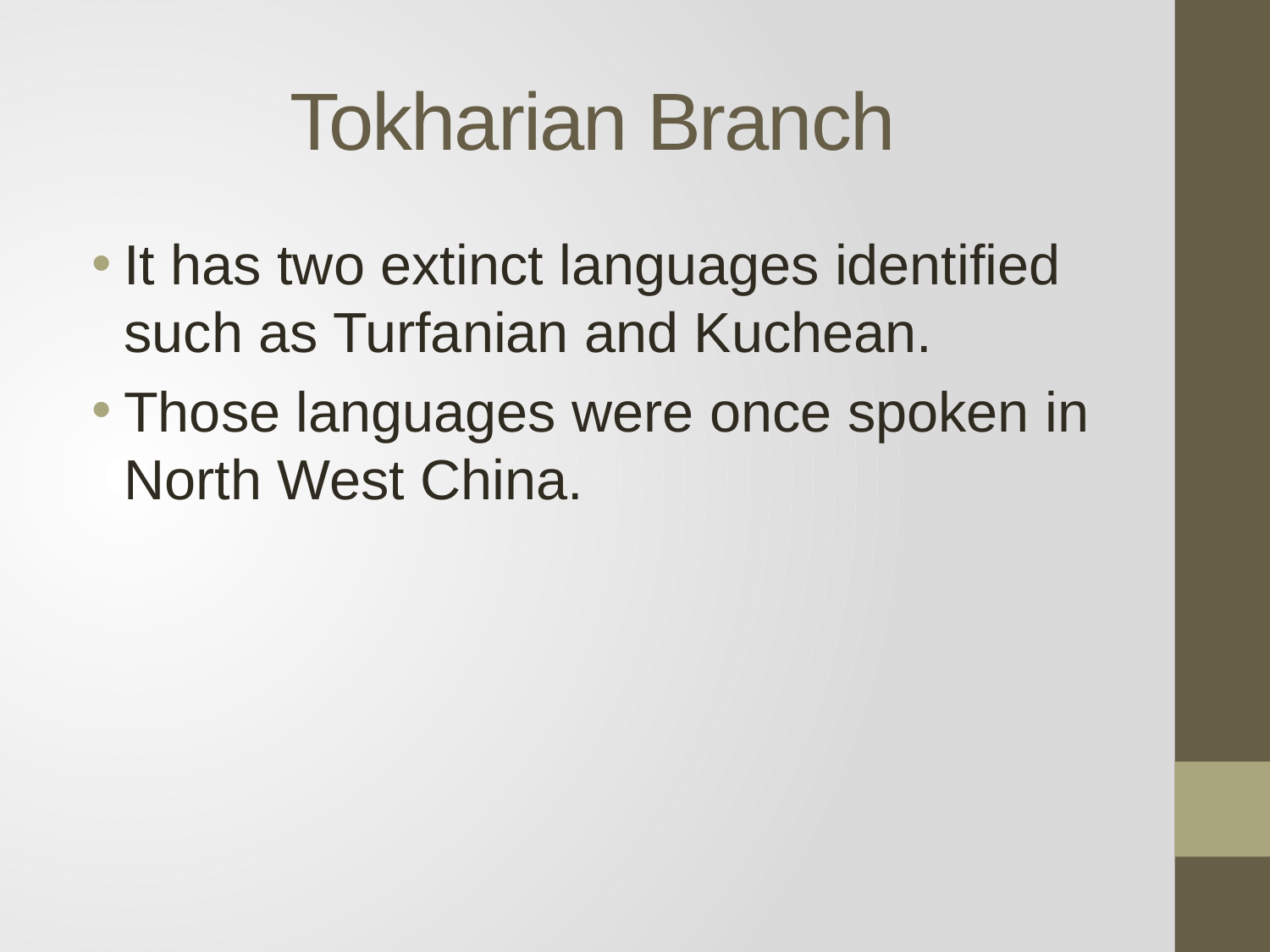

# Tokharian Branch
It has two extinct languages identified such as Turfanian and Kuchean.
Those languages were once spoken in North West China.